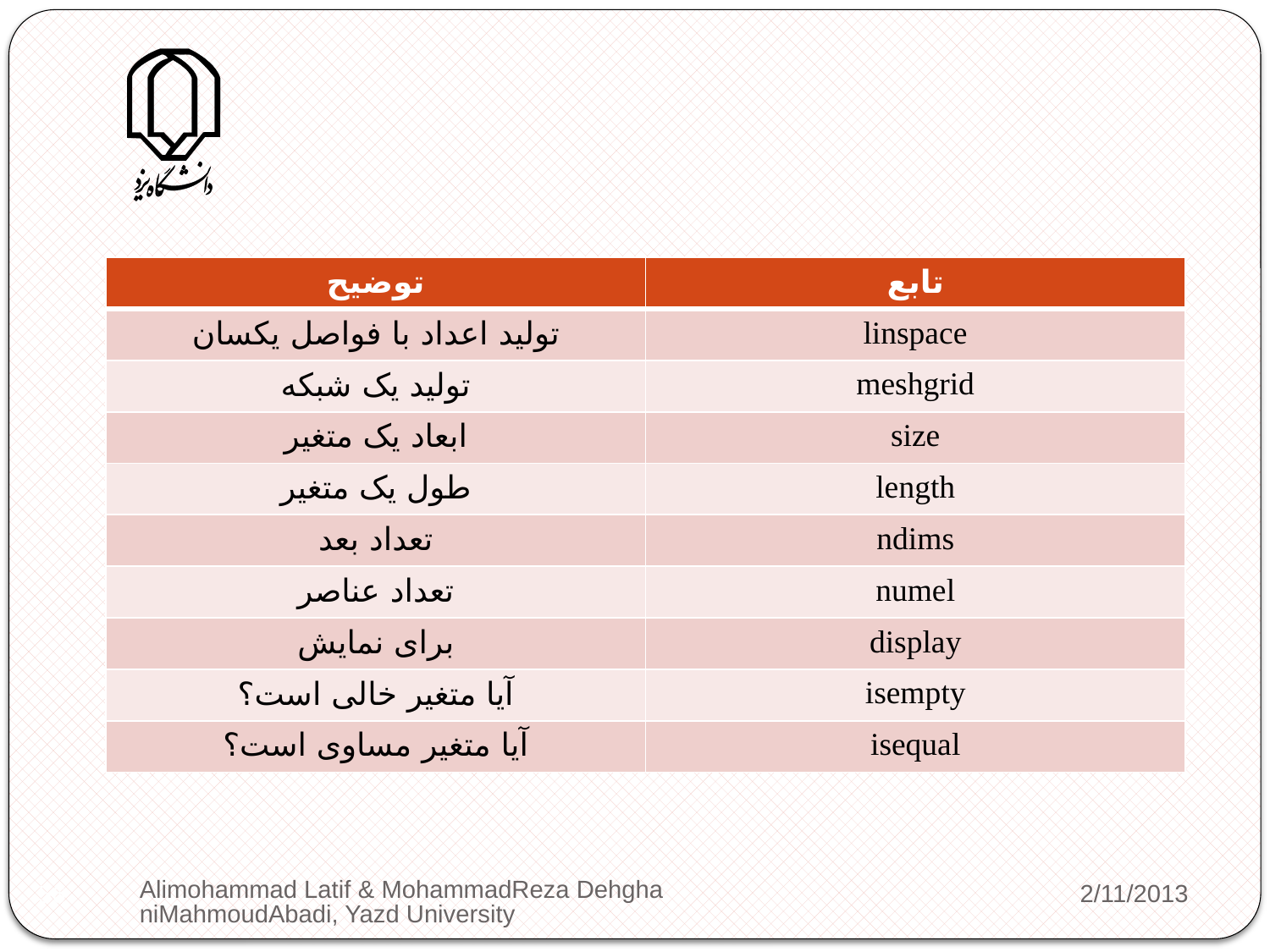

| توضیح | تابع |
| --- | --- |
| تولید اعداد با فواصل یکسان | linspace |
| تولید یک شبکه | meshgrid |
| ابعاد یک متغیر | size |
| طول یک متغیر | length |
| تعداد بعد | ndims |
| تعداد عناصر | numel |
| برای نمایش | display |
| آیا متغیر خالی است؟ | isempty |
| آیا متغیر مساوی است؟ | isequal |
Alimohammad Latif & MohammadReza DehghaniMahmoudAbadi, Yazd University
2/11/2013
56